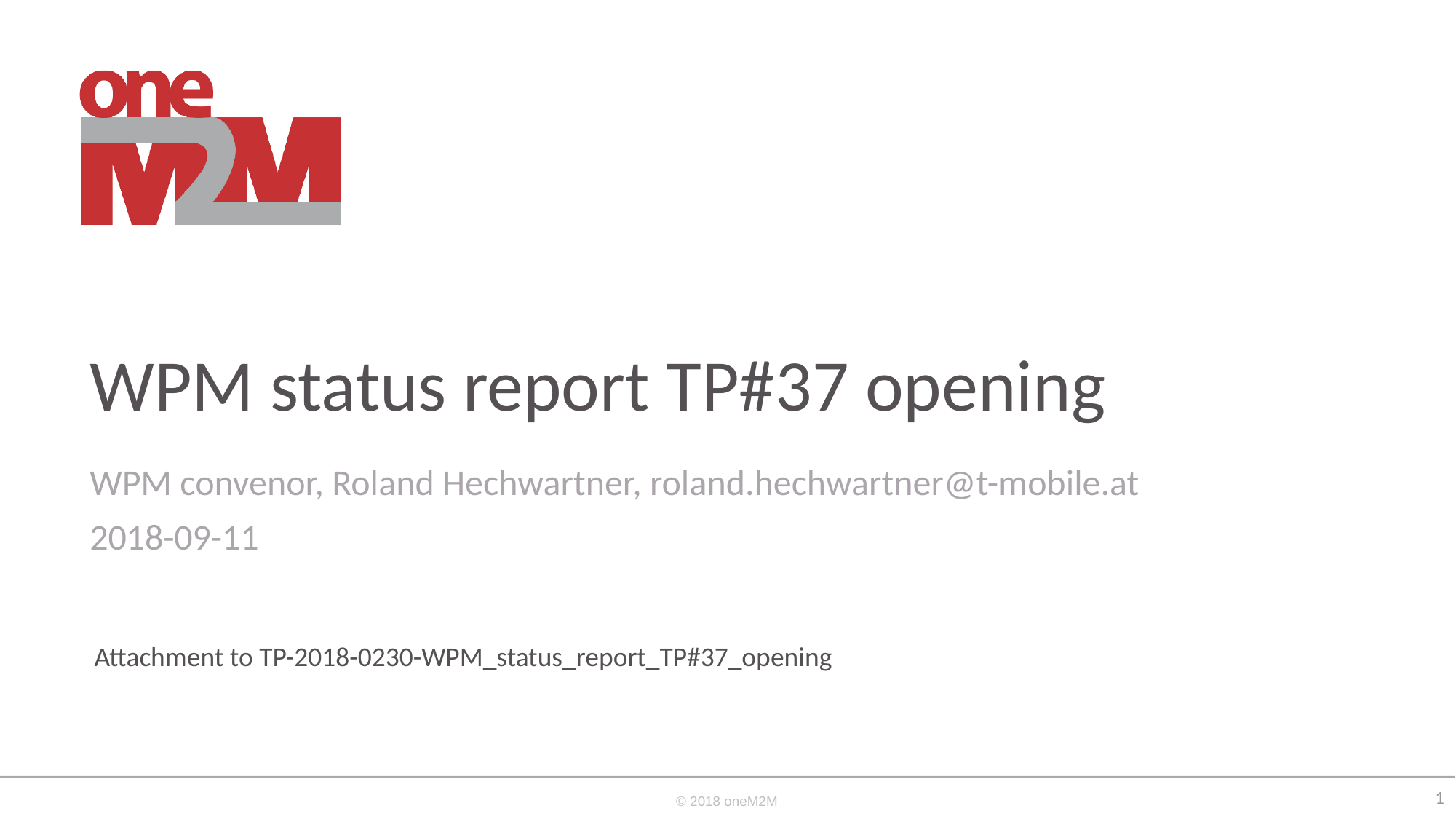

# WPM status report TP#37 opening
WPM convenor, Roland Hechwartner, roland.hechwartner@t-mobile.at
2018-09-11
Attachment to TP-2018-0230-WPM_status_report_TP#37_opening
1